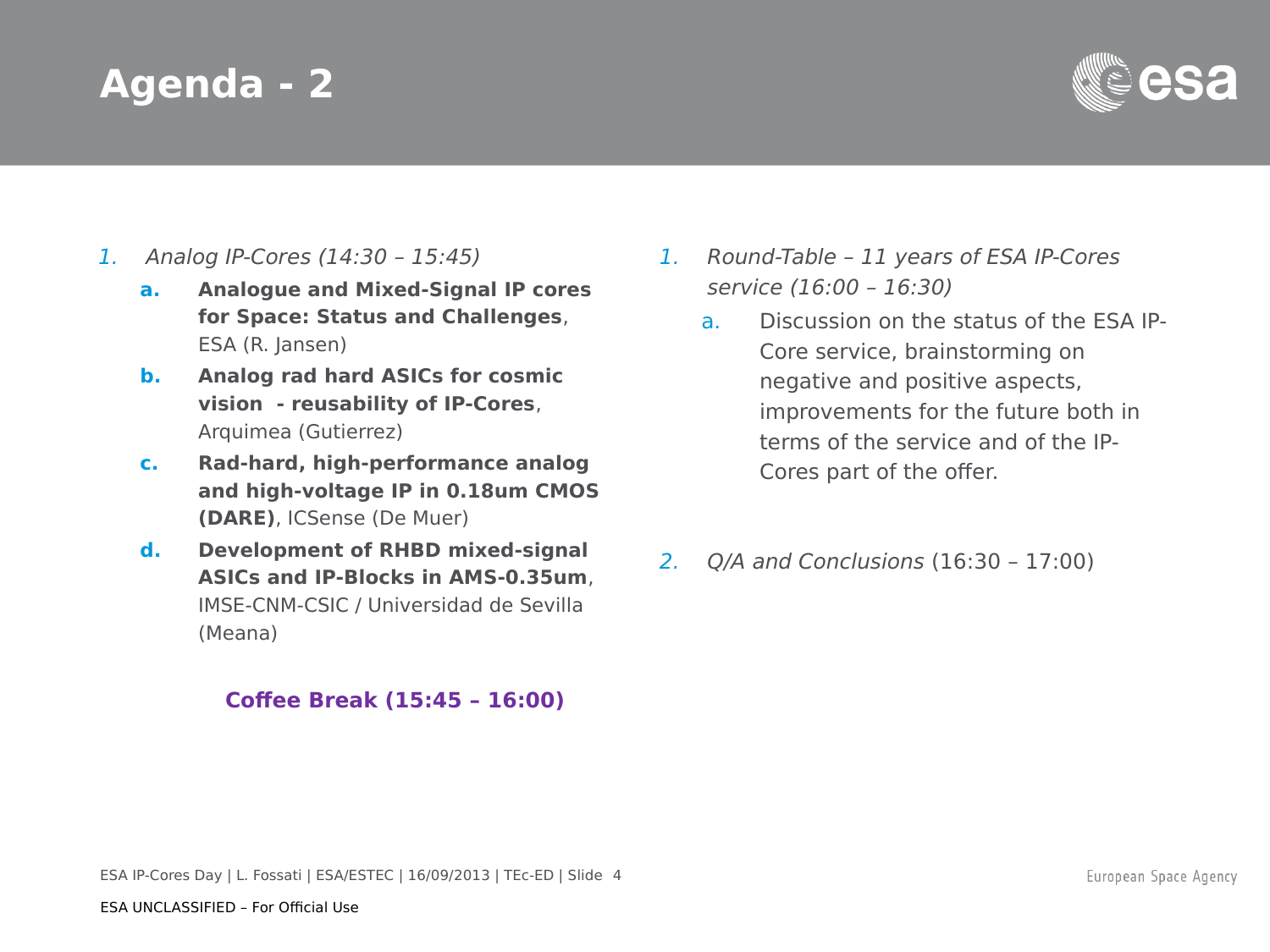

# Agenda - 2
Analog IP-Cores (14:30 – 15:45)
Analogue and Mixed-Signal IP cores for Space: Status and Challenges, ESA (R. Jansen)
Analog rad hard ASICs for cosmic vision  - reusability of IP-Cores, Arquimea (Gutierrez)
Rad-hard, high-performance analog and high-voltage IP in 0.18um CMOS (DARE), ICSense (De Muer)
Development of RHBD mixed-signal ASICs and IP-Blocks in AMS-0.35um, IMSE-CNM-CSIC / Universidad de Sevilla  (Meana)

	Coffee Break (15:45 – 16:00)

Round-Table – 11 years of ESA IP-Cores service (16:00 – 16:30)
Discussion on the status of the ESA IP-Core service, brainstorming on negative and positive aspects, improvements for the future both in terms of the service and of the IP-Cores part of the offer.

Q/A and Conclusions (16:30 – 17:00)